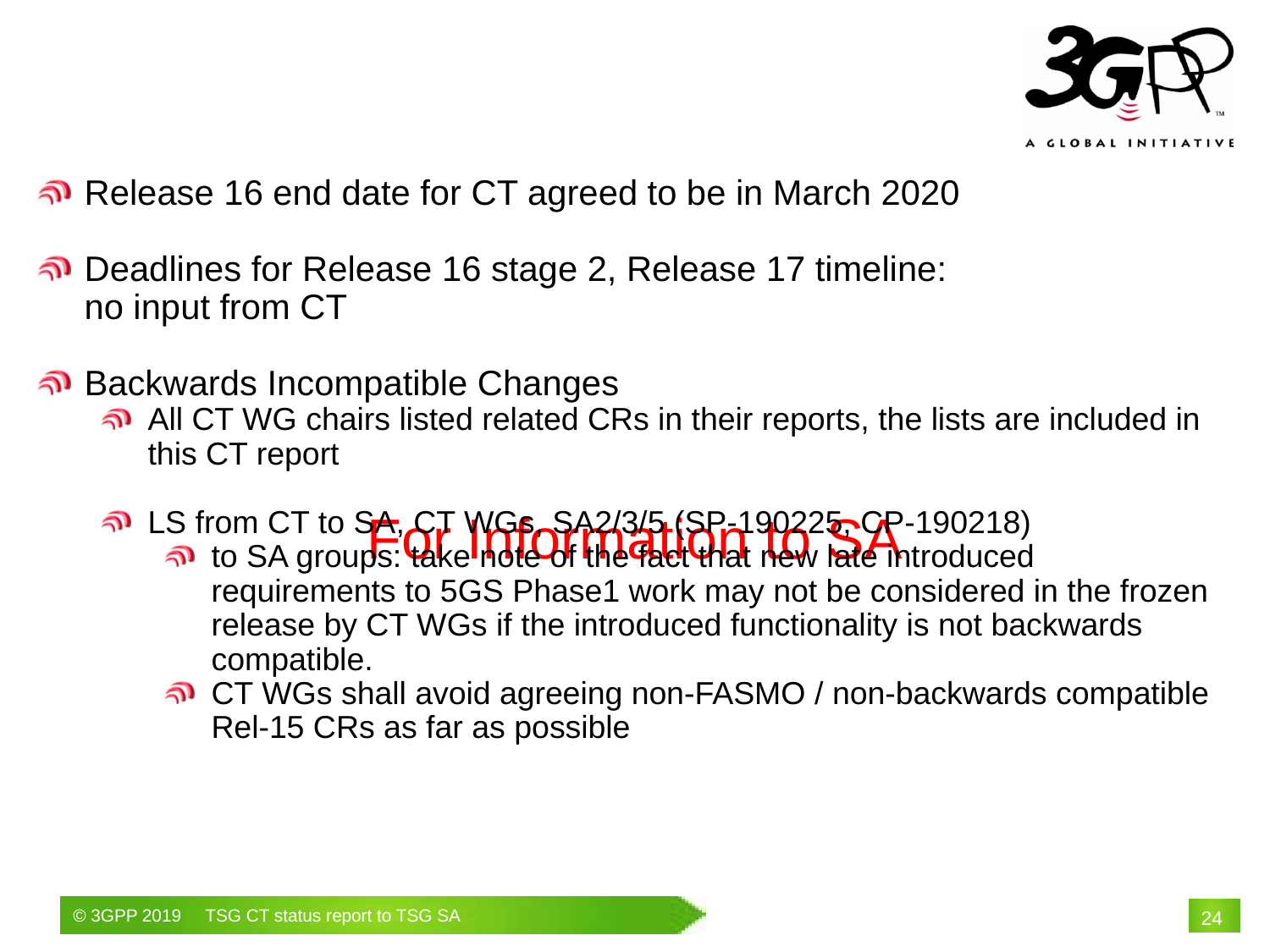

# For Information to SA
Release 16 end date for CT agreed to be in March 2020

Deadlines for Release 16 stage 2, Release 17 timeline:
no input from CT

Backwards Incompatible Changes
All CT WG chairs listed related CRs in their reports, the lists are included in this CT report

LS from CT to SA, CT WGs, SA2/3/5 (SP-190225, CP-190218)
to SA groups: take note of the fact that new late introduced requirements to 5GS Phase1 work may not be considered in the frozen release by CT WGs if the introduced functionality is not backwards compatible.
CT WGs shall avoid agreeing non-FASMO / non-backwards compatible Rel-15 CRs as far as possible
24